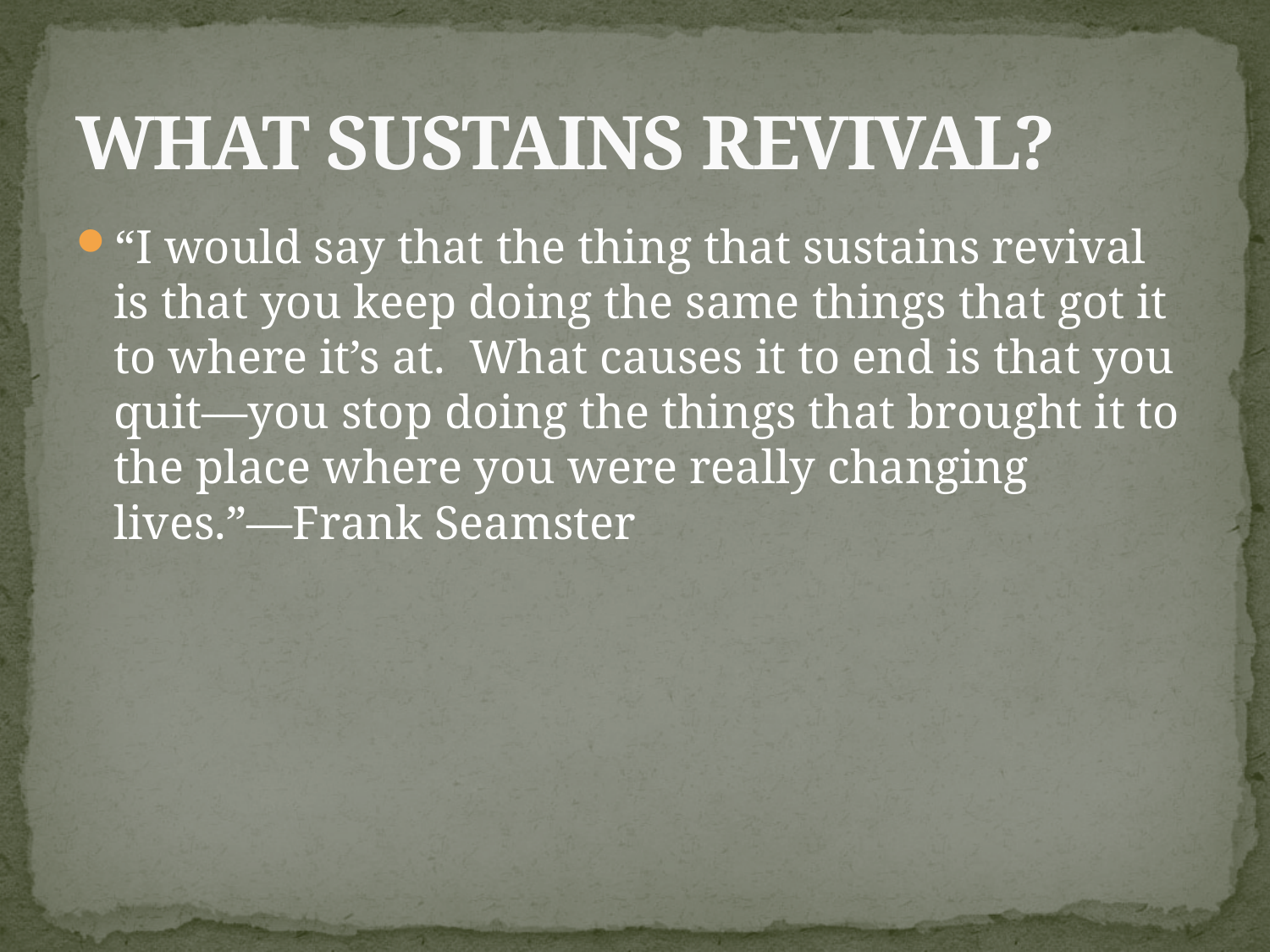

# What Sustains Revival?
“I would say that the thing that sustains revival is that you keep doing the same things that got it to where it’s at.  What causes it to end is that you quit—you stop doing the things that brought it to the place where you were really changing lives.”—Frank Seamster